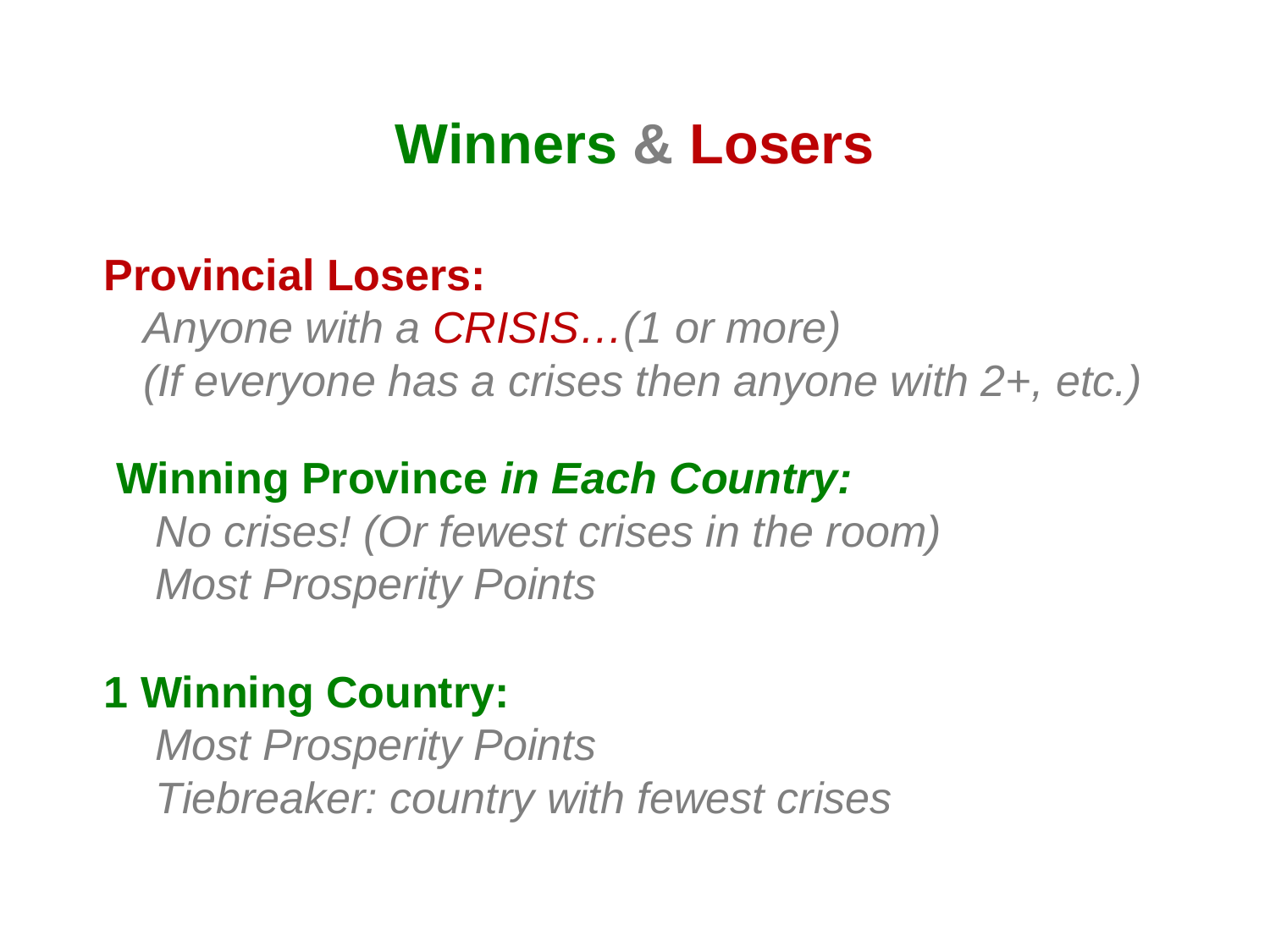

Winners & Losers
Provincial Losers:
	Anyone with a CRISIS…(1 or more)
(If everyone has a crises then anyone with 2+, etc.)
 Winning Province in Each Country:
	 No crises! (Or fewest crises in the room)
	 Most Prosperity Points
1 Winning Country:
	 Most Prosperity Points
	 Tiebreaker: country with fewest crises